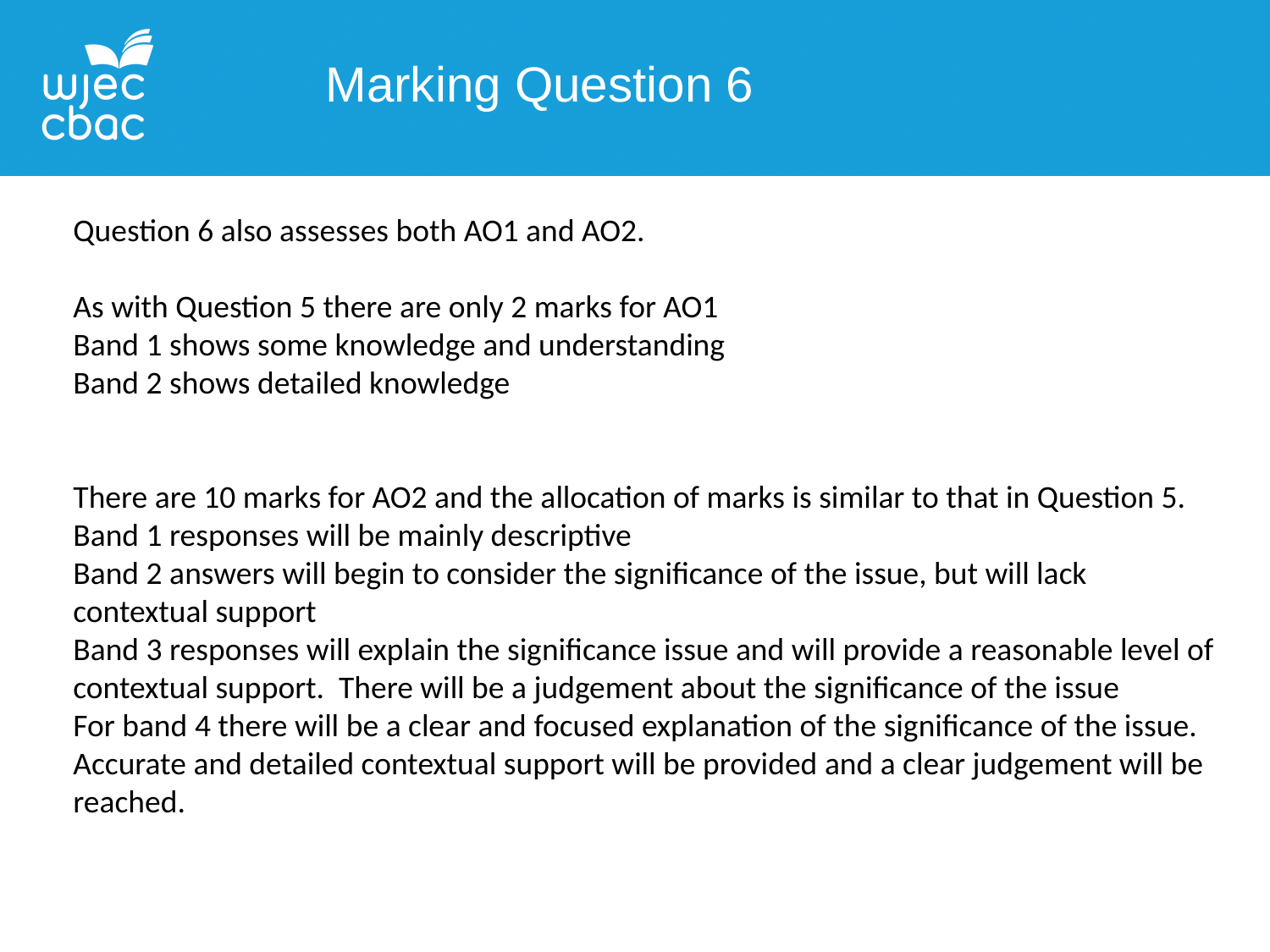

Marking Question 6

Question 6 also assesses both AO1 and AO2.

As with Question 5 there are only 2 marks for AO1
Band 1 shows some knowledge and understanding
Band 2 shows detailed knowledge

There are 10 marks for AO2 and the allocation of marks is similar to that in Question 5.
Band 1 responses will be mainly descriptive
Band 2 answers will begin to consider the significance of the issue, but will lack contextual support
Band 3 responses will explain the significance issue and will provide a reasonable level of contextual support.  There will be a judgement about the significance of the issue
For band 4 there will be a clear and focused explanation of the significance of the issue.  Accurate and detailed contextual support will be provided and a clear judgement will be reached.